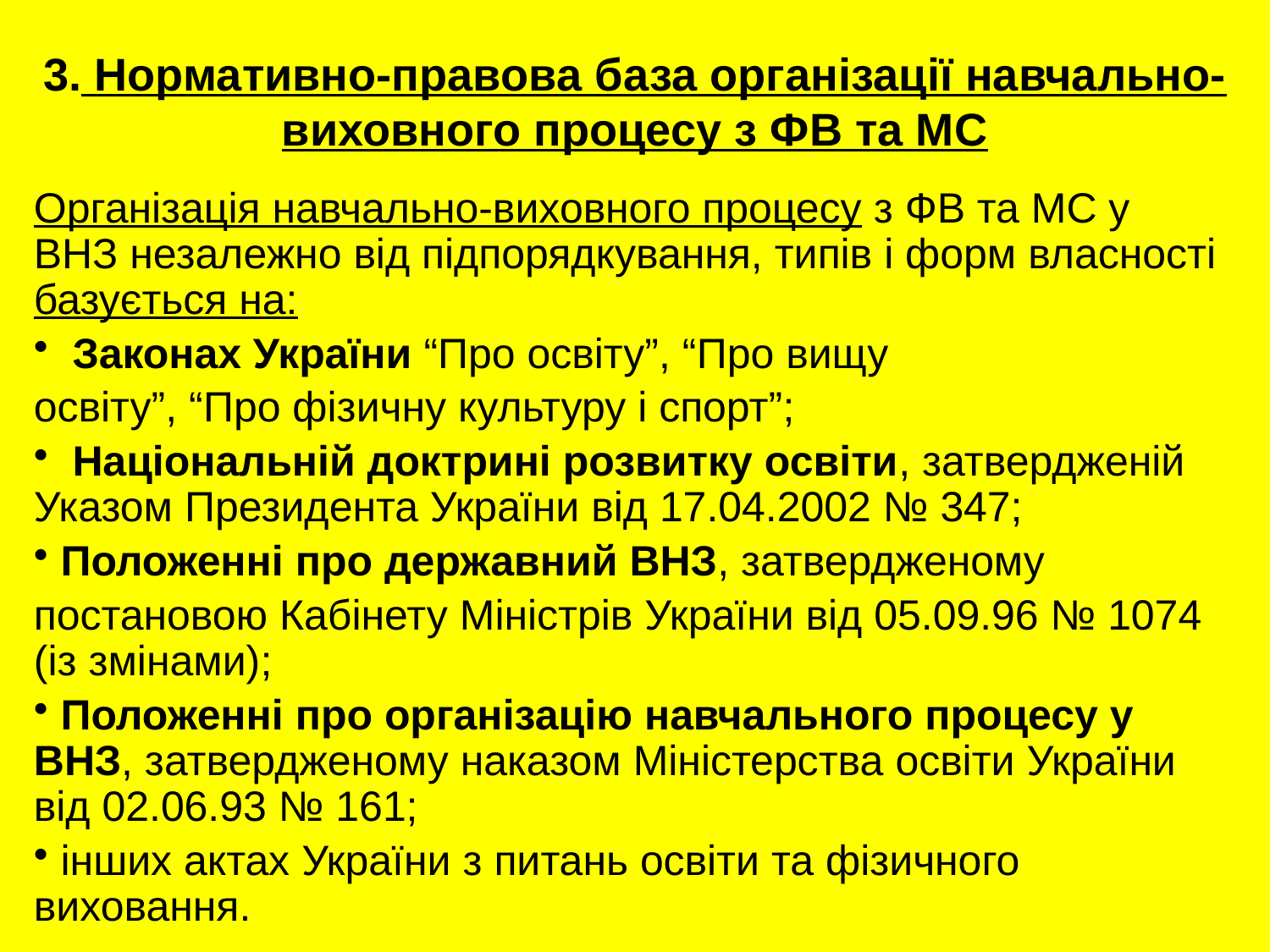

# 3. Нормативно-правова база організації навчально-виховного процесу з ФВ та МС
Організація навчально-виховного процесу з ФВ та МС у ВНЗ незалежно від підпорядкування, типів і форм власності базується на:
  Законах України “Про освіту”, “Про вищу
освіту”, “Про фізичну культуру і спорт”;
  Національній доктрині розвитку освіти, затвердженій Указом Президента України від 17.04.2002 № 347;
 Положенні про державний ВНЗ, затвердженому
постановою Кабінету Міністрів України від 05.09.96 № 1074 (із змінами);
 Положенні про організацію навчального процесу у ВНЗ, затвердженому наказом Міністерства освіти України від 02.06.93 № 161;
 інших актах України з питань освіти та фізичного виховання.